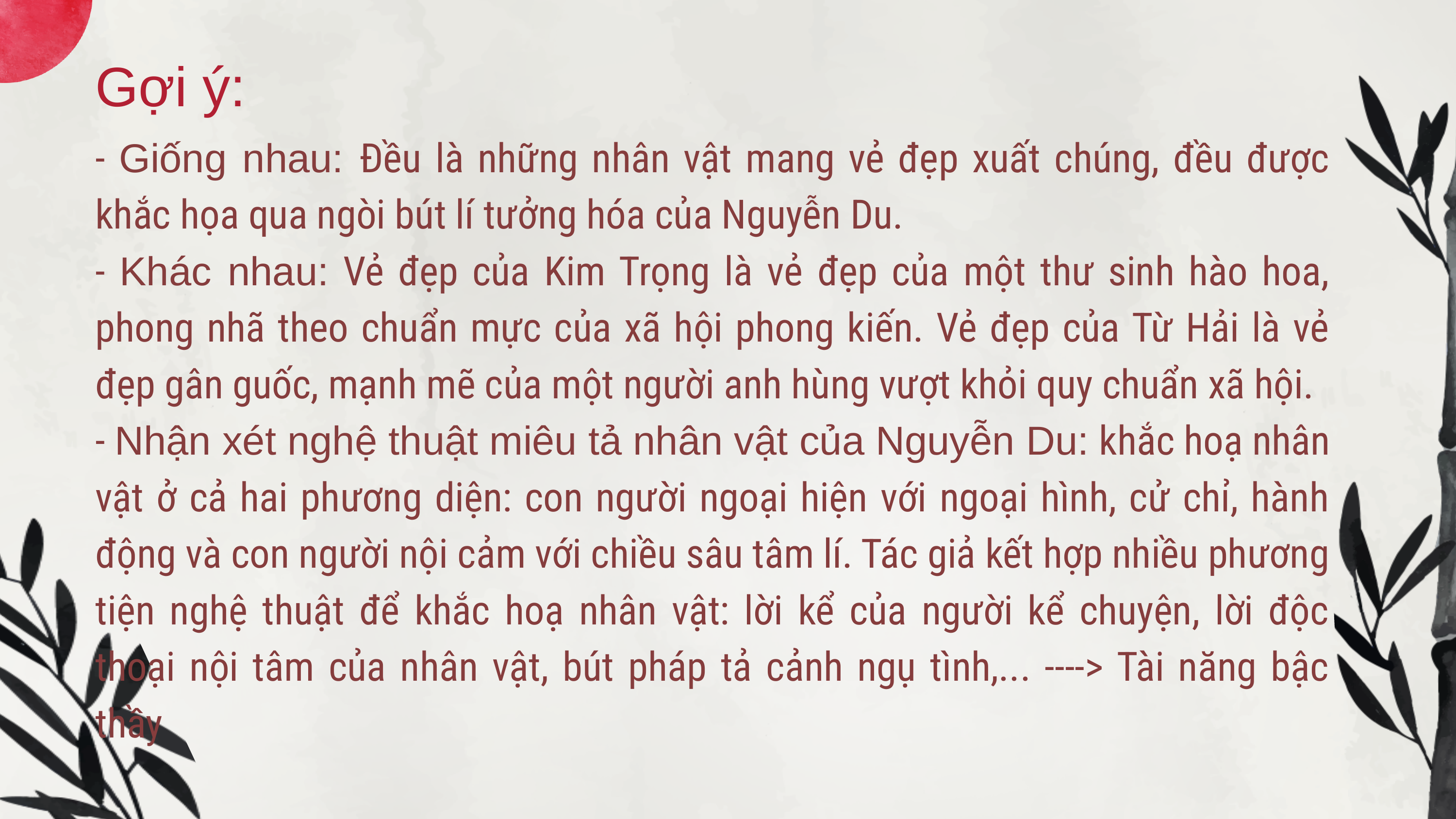

Gợi ý:
- Giống nhau: Đều là những nhân vật mang vẻ đẹp xuất chúng, đều được khắc họa qua ngòi bút lí tưởng hóa của Nguyễn Du.
- Khác nhau: Vẻ đẹp của Kim Trọng là vẻ đẹp của một thư sinh hào hoa, phong nhã theo chuẩn mực của xã hội phong kiến. Vẻ đẹp của Từ Hải là vẻ đẹp gân guốc, mạnh mẽ của một người anh hùng vượt khỏi quy chuẩn xã hội.
- Nhận xét nghệ thuật miêu tả nhân vật của Nguyễn Du: khắc hoạ nhân vật ở cả hai phương diện: con người ngoại hiện với ngoại hình, cử chỉ, hành động và con người nội cảm với chiều sâu tâm lí. Tác giả kết hợp nhiều phương tiện nghệ thuật để khắc hoạ nhân vật: lời kể của người kể chuyện, lời độc thoại nội tâm của nhân vật, bút pháp tả cảnh ngụ tình,... ----> Tài năng bậc thầy